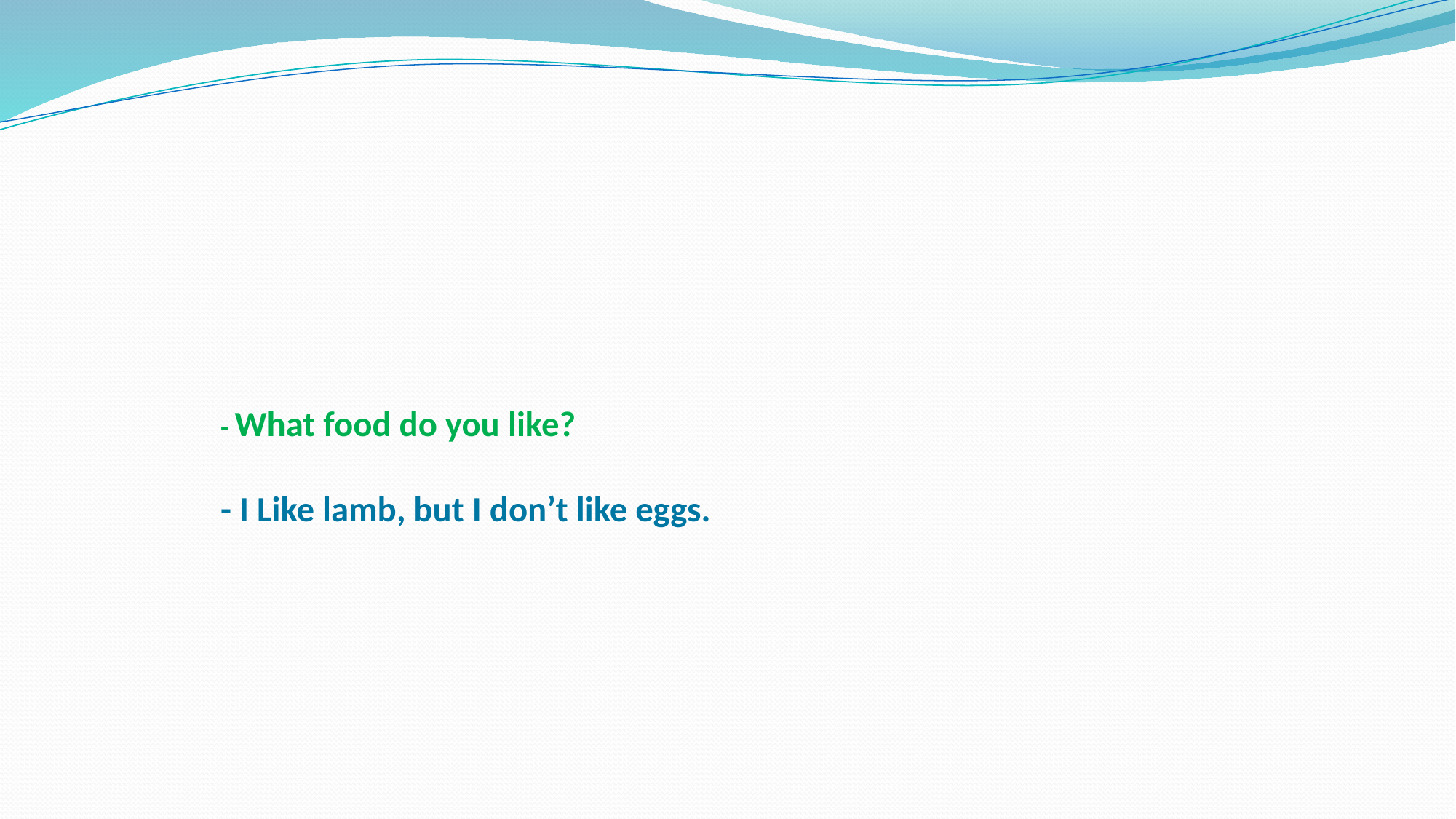

# - What food do you like? - I Like lamb, but I don’t like eggs.